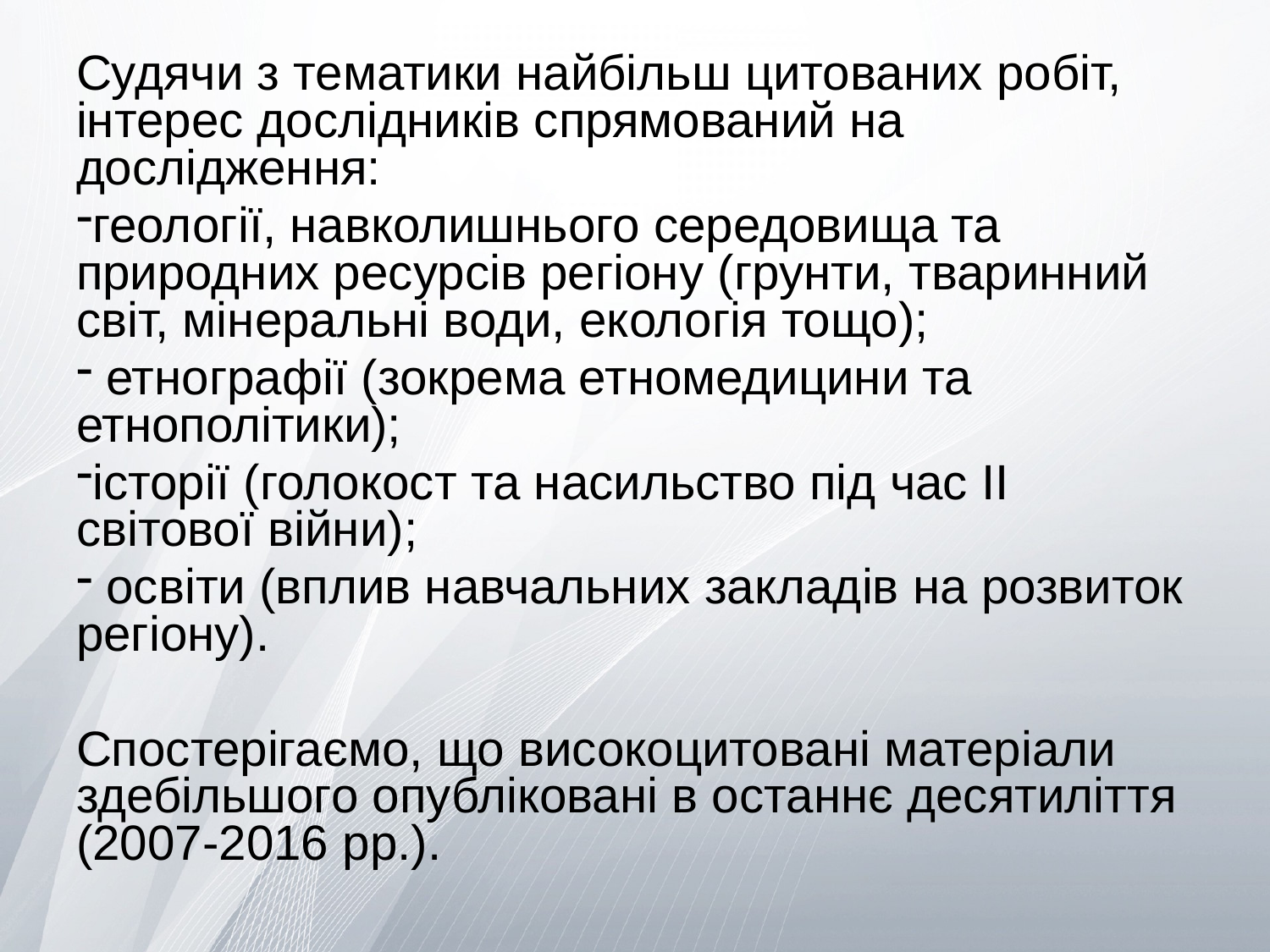

Судячи з тематики найбільш цитованих робіт, інтерес дослідників спрямований на дослідження:
геології, навколишнього середовища та природних ресурсів регіону (грунти, тваринний світ, мінеральні води, екологія тощо);
 етнографії (зокрема етномедицини та етнополітики);
історії (голокост та насильство під час ІІ світової війни);
 освіти (вплив навчальних закладів на розвиток регіону).

Спостерігаємо, що високоцитовані матеріали здебільшого опубліковані в останнє десятиліття (2007-2016 рр.).